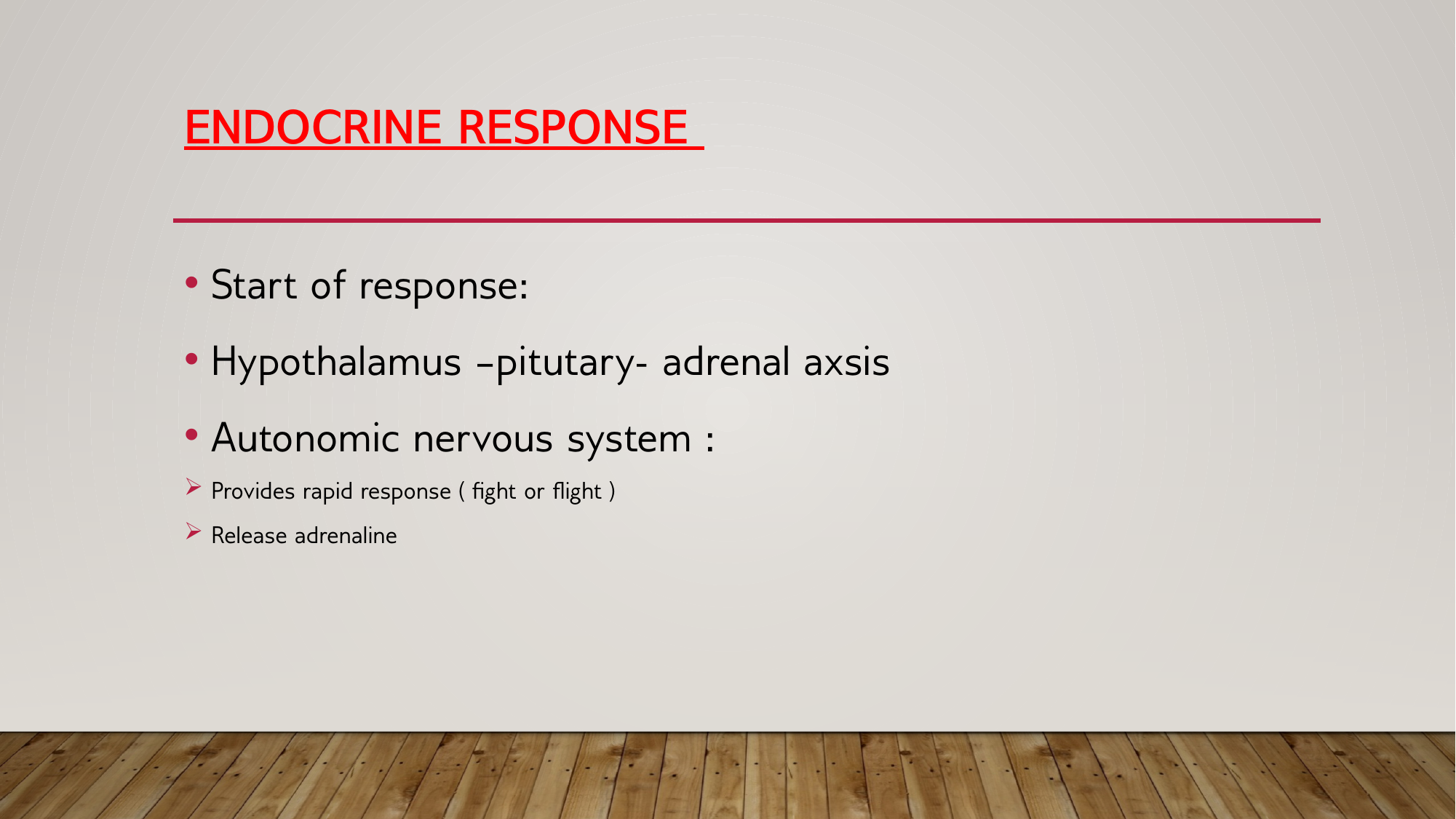

# Endocrine Response
Start of response:
Hypothalamus –pitutary- adrenal axsis
Autonomic nervous system :
Provides rapid response ( fight or flight )
Release adrenaline